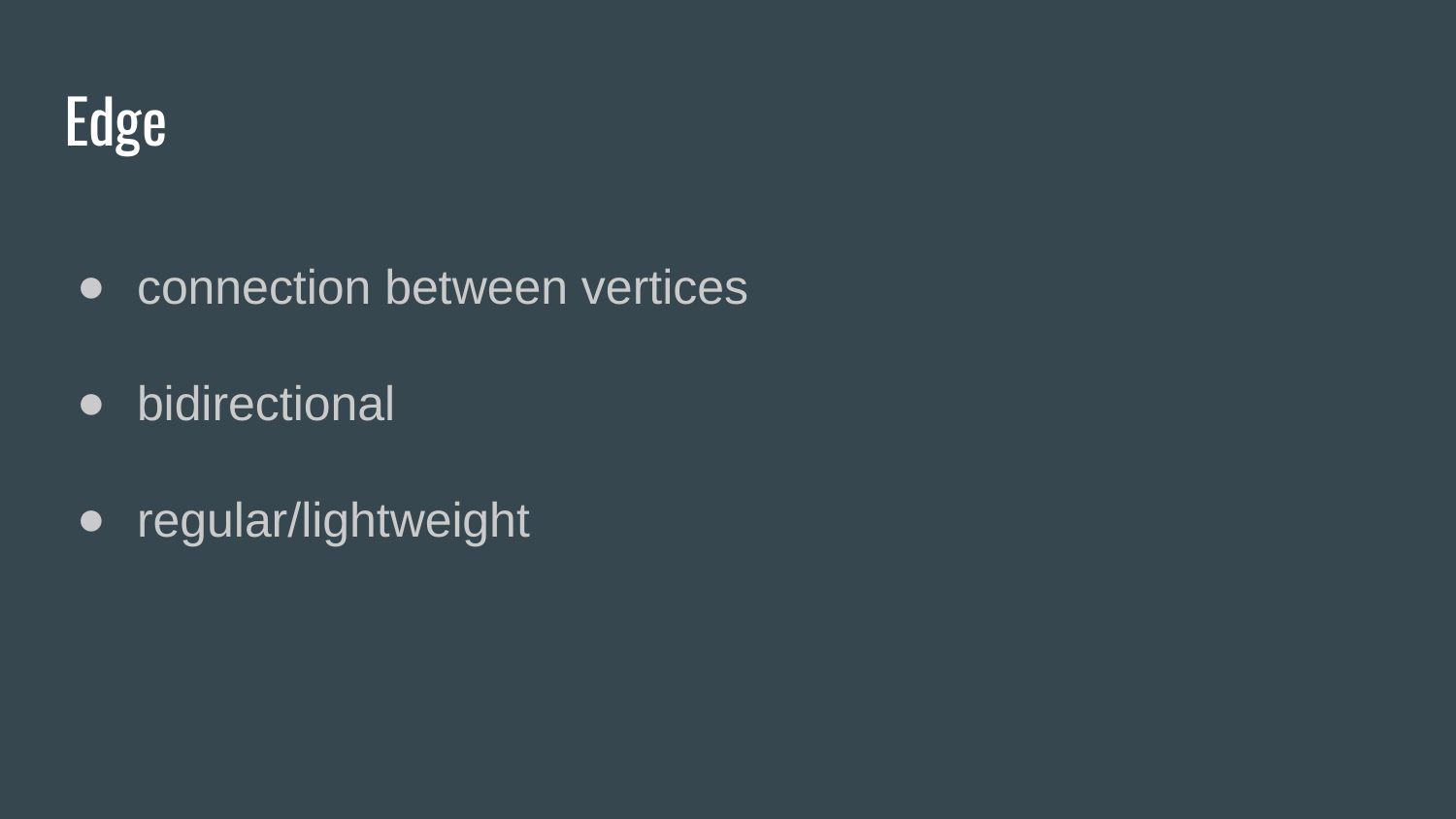

# Edge
connection between vertices
bidirectional
regular/lightweight